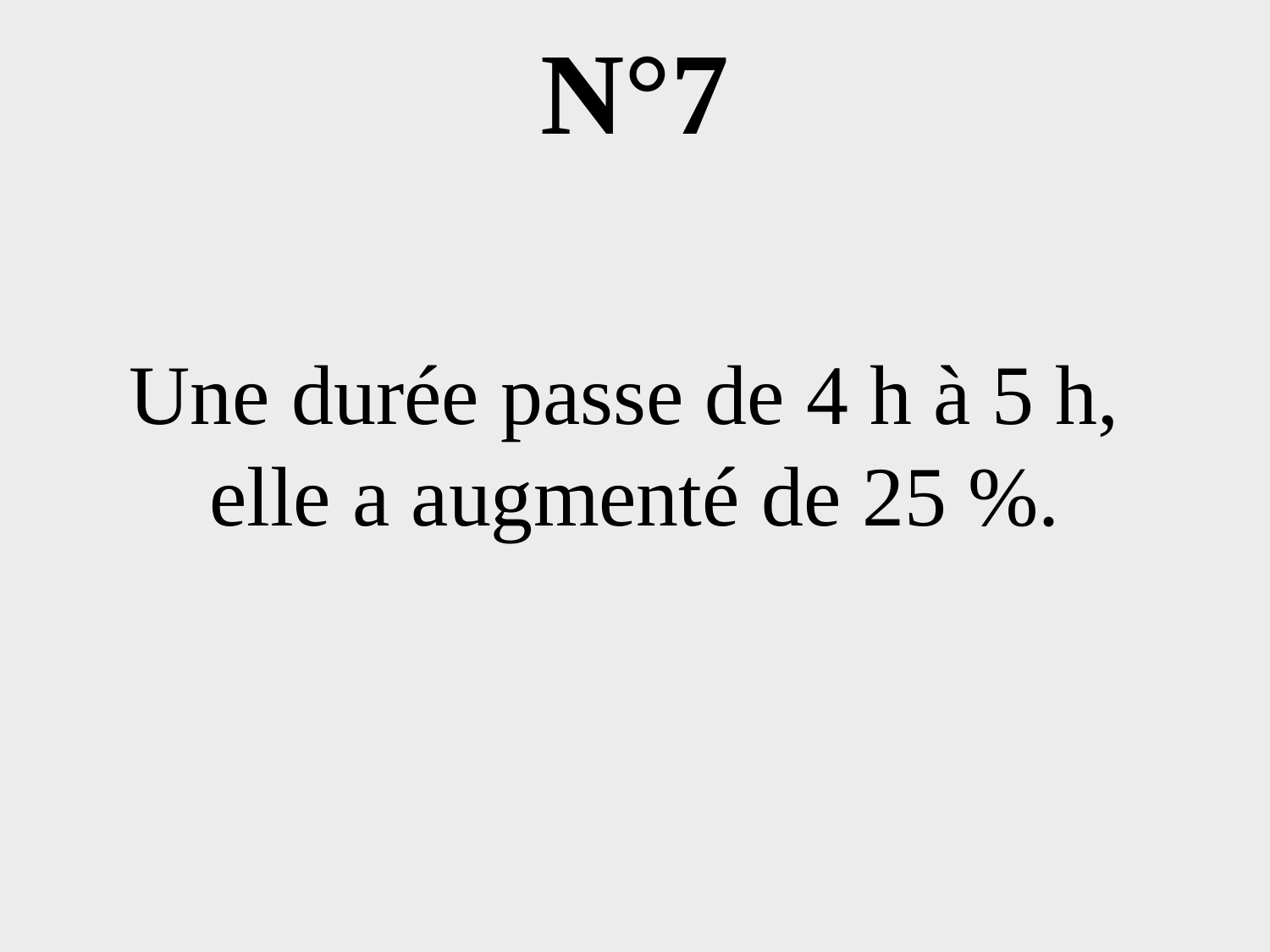

# N°7
Une durée passe de 4 h à 5 h,
elle a augmenté de 25 %.